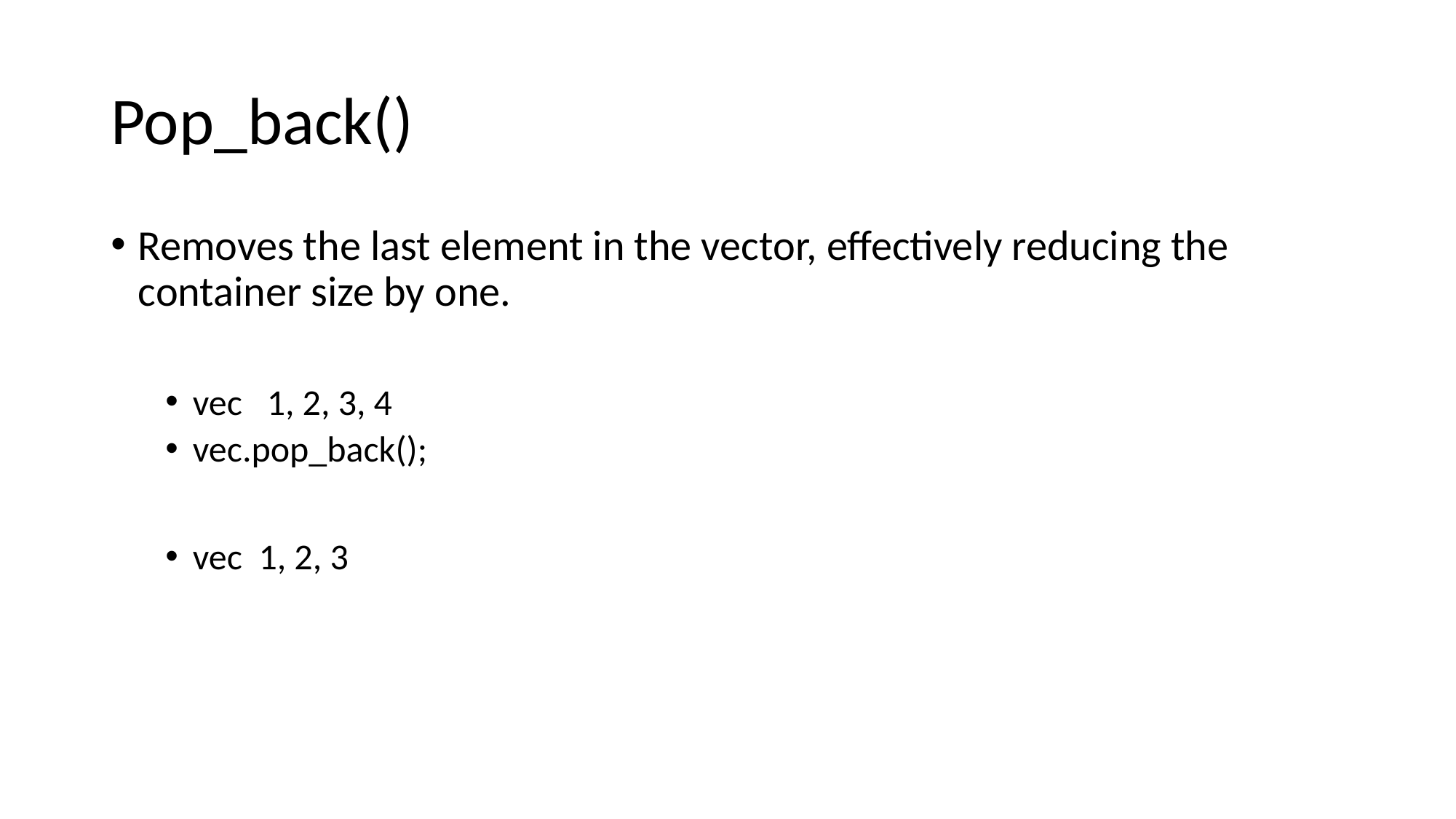

# Pop_back()
Removes the last element in the vector, effectively reducing the container size by one.

vec   1, 2, 3, 4
vec.pop_back();

vec  1, 2, 3